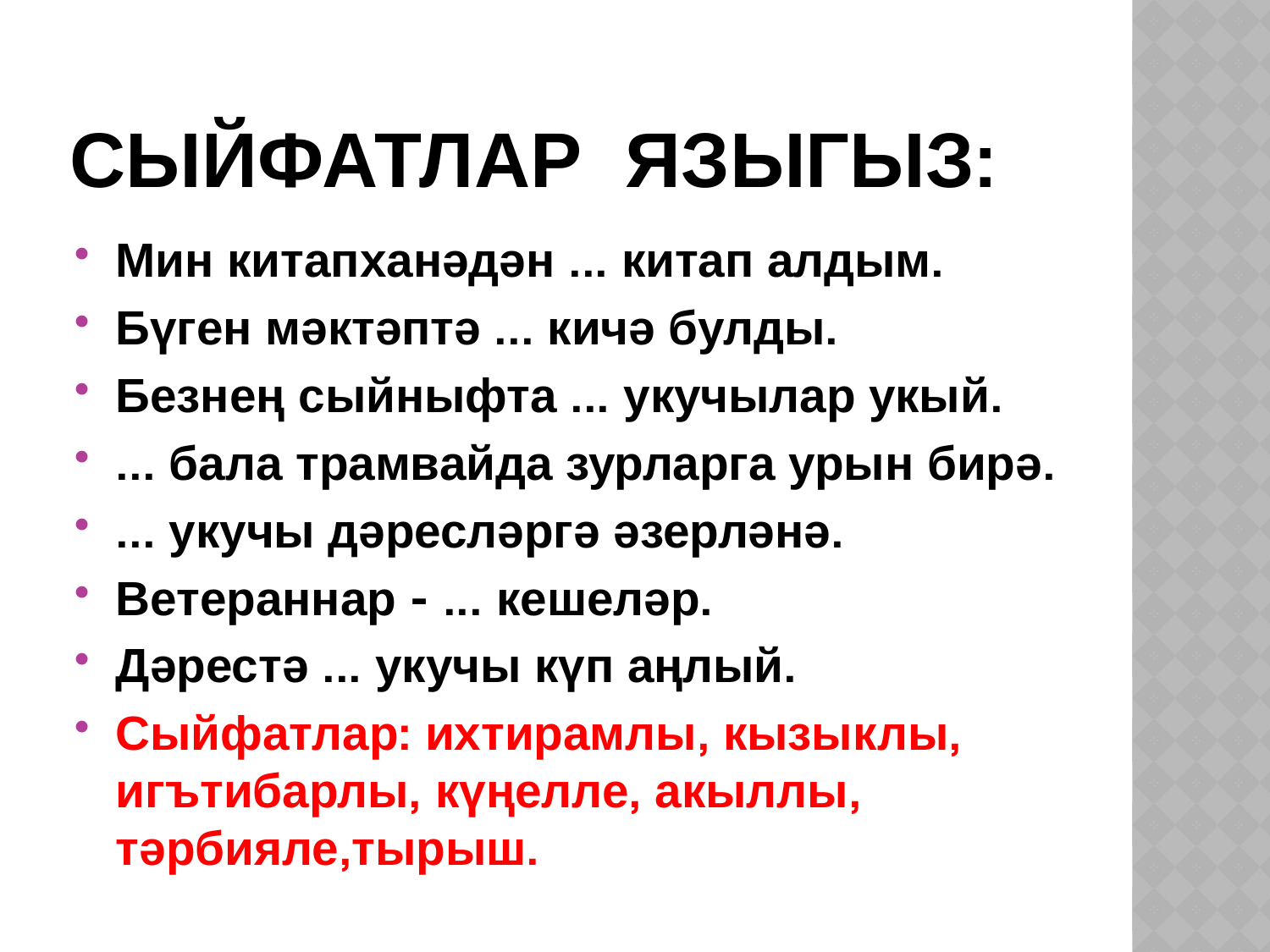

# Сыйфатлар  языгыз:
Мин китапханәдән ... китап алдым.
Бүген мәктәптә ... кичә булды.
Безнең сыйныфта ... укучылар укый.
... бала трамвайда зурларга урын бирә.
... укучы дәресләргә әзерләнә.
Ветераннар - ... кешеләр.
Дәрестә ... укучы күп аңлый.
Сыйфатлар: ихтирамлы, кызыклы, игътибарлы, күңелле, акыллы, тәрбияле,тырыш.